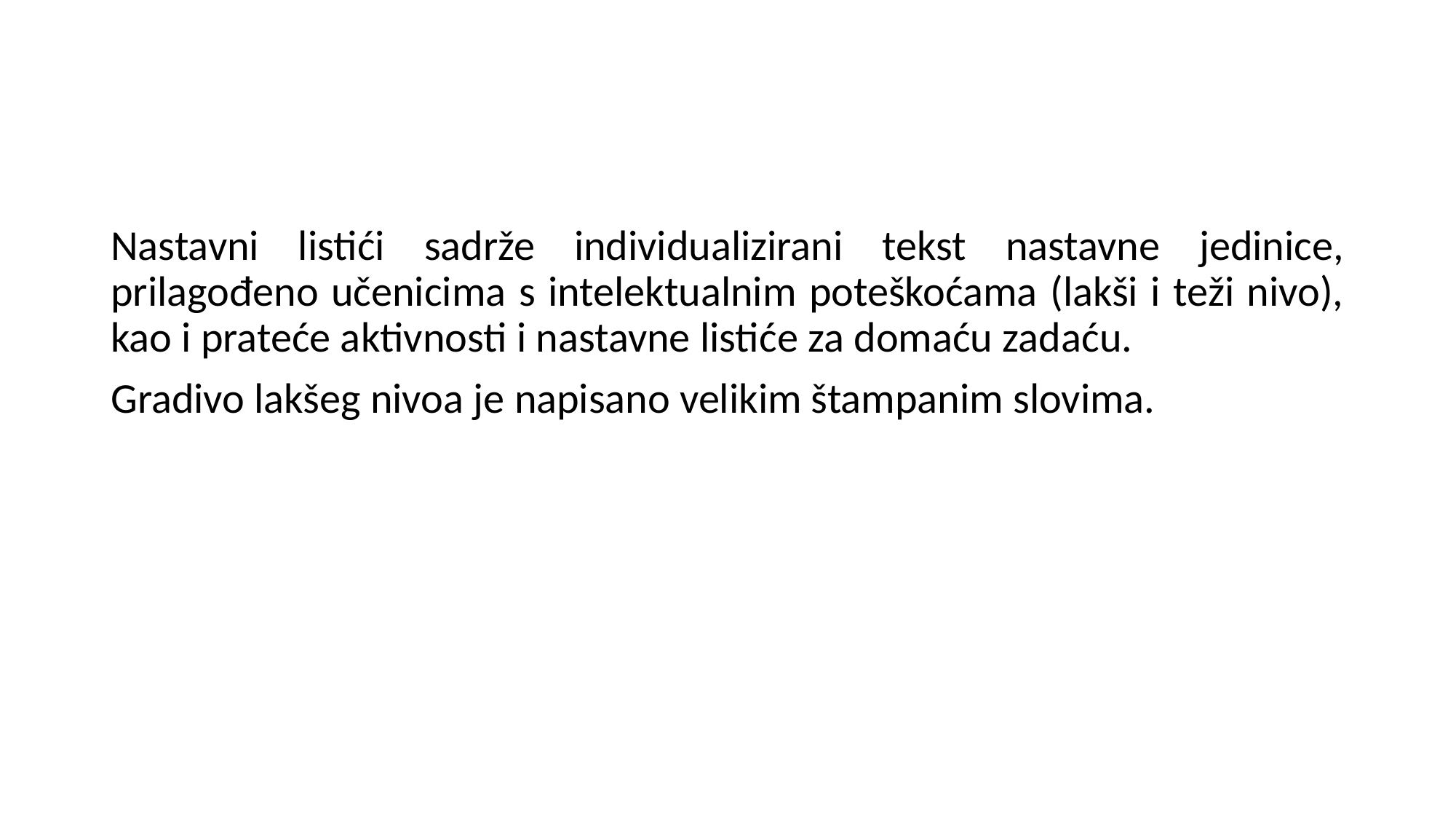

Nastavni listići sadrže individualizirani tekst nastavne jedinice, prilagođeno učenicima s intelektualnim poteškoćama (lakši i teži nivo), kao i prateće aktivnosti i nastavne listiće za domaću zadaću.
Gradivo lakšeg nivoa je napisano velikim štampanim slovima.